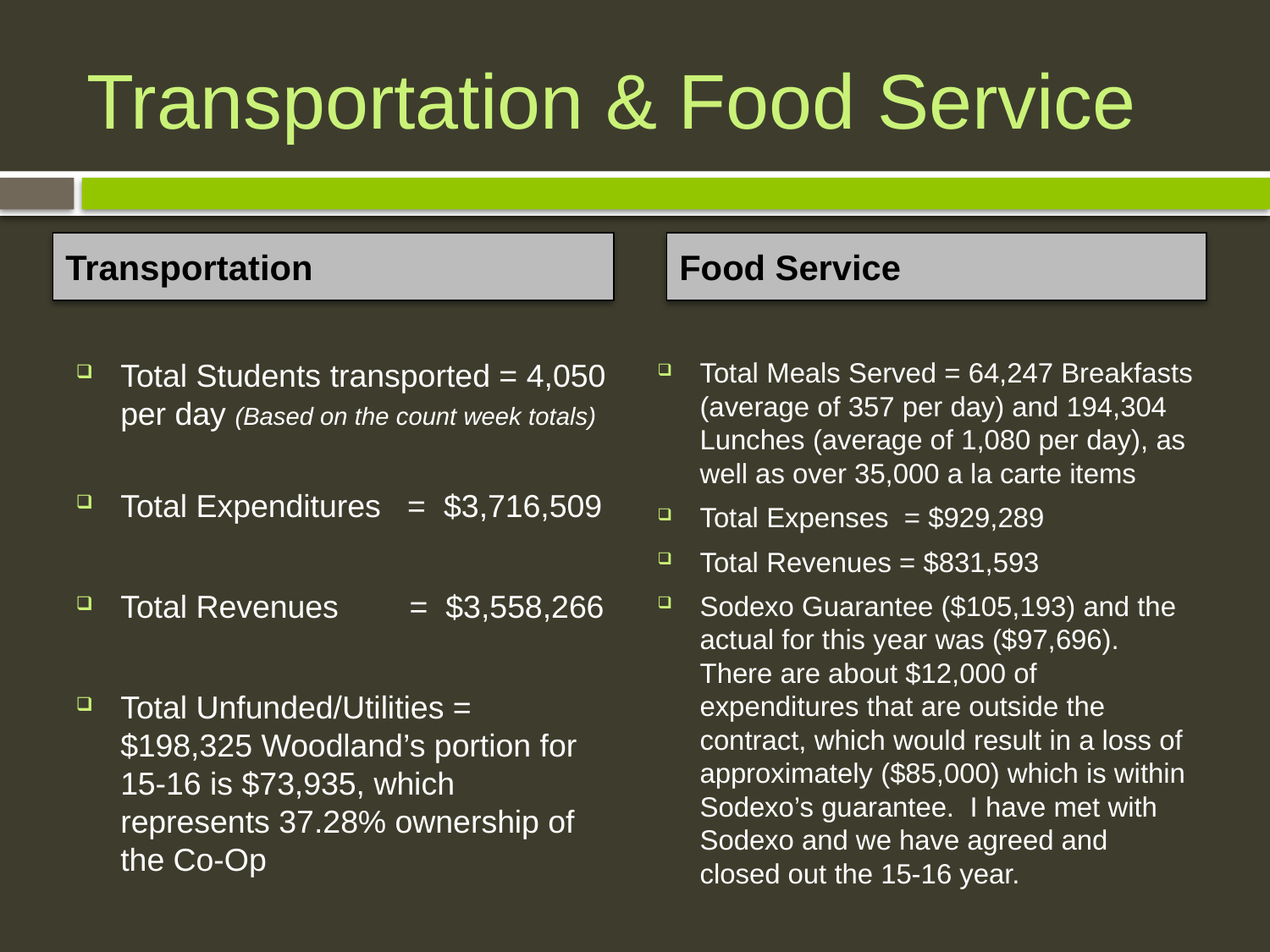

# Transportation & Food Service
Transportation
Food Service
Total Students transported = 4,050 per day (Based on the count week totals)

Total Expenditures   =  $3,716,509

Total Revenues        =  $3,558,266

Total Unfunded/Utilities = $198,325 Woodland’s portion for 15-16 is $73,935, which represents 37.28% ownership of the Co-Op

Total Meals Served = 64,247 Breakfasts (average of 357 per day) and 194,304 Lunches (average of 1,080 per day), as well as over 35,000 a la carte items
Total Expenses  = $929,289
Total Revenues = $831,593
Sodexo Guarantee ($105,193) and the actual for this year was ($97,696).  There are about $12,000 of expenditures that are outside the contract, which would result in a loss of approximately ($85,000) which is within Sodexo’s guarantee.  I have met with Sodexo and we have agreed and closed out the 15-16 year.